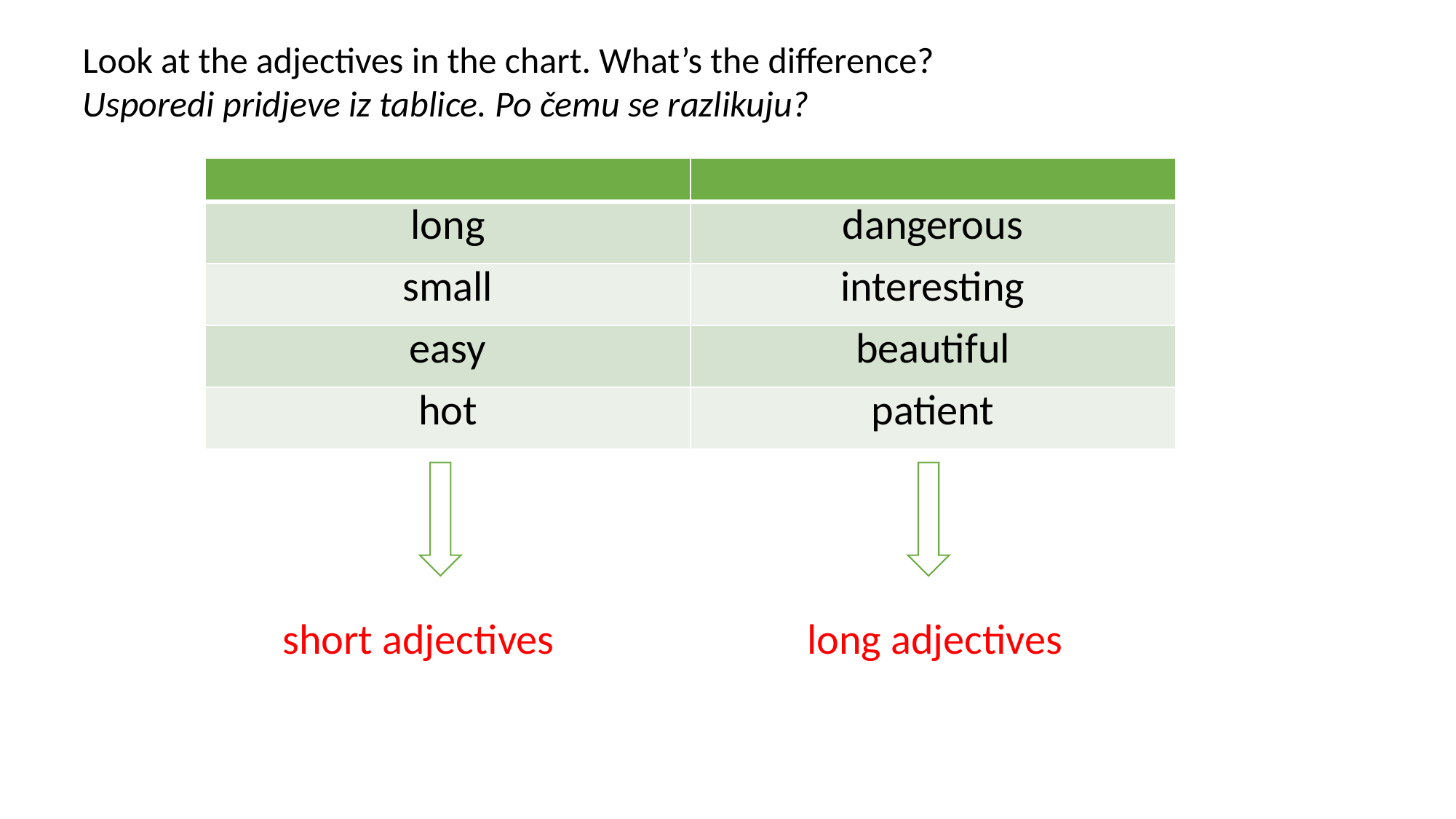

Look at the adjectives in the chart. What’s the difference?
Usporedi pridjeve iz tablice. Po čemu se razlikuju?

|  |  |
| --- | --- |
| long | dangerous |
| small | interesting |
| easy | beautiful |
| hot | patient |

short adjectives
long adjectives